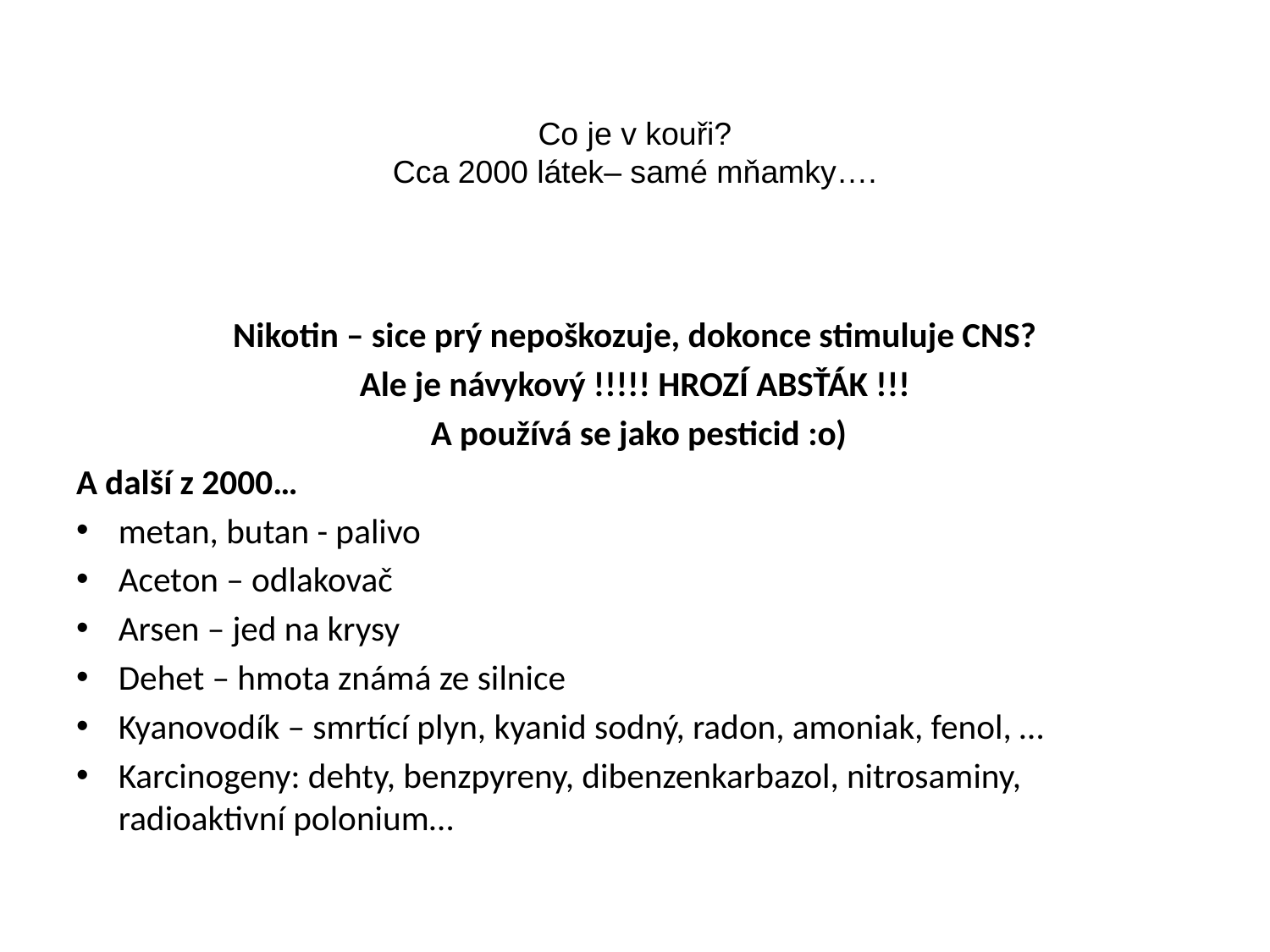

# Co je v kouři? Cca 2000 látek– samé mňamky….
Nikotin – sice prý nepoškozuje, dokonce stimuluje CNS?
Ale je návykový !!!!! HROZÍ ABSŤÁK !!!
 A používá se jako pesticid :o)
A další z 2000…
metan, butan - palivo
Aceton – odlakovač
Arsen – jed na krysy
Dehet – hmota známá ze silnice
Kyanovodík – smrtící plyn, kyanid sodný, radon, amoniak, fenol, …
Karcinogeny: dehty, benzpyreny, dibenzenkarbazol, nitrosaminy, radioaktivní polonium…